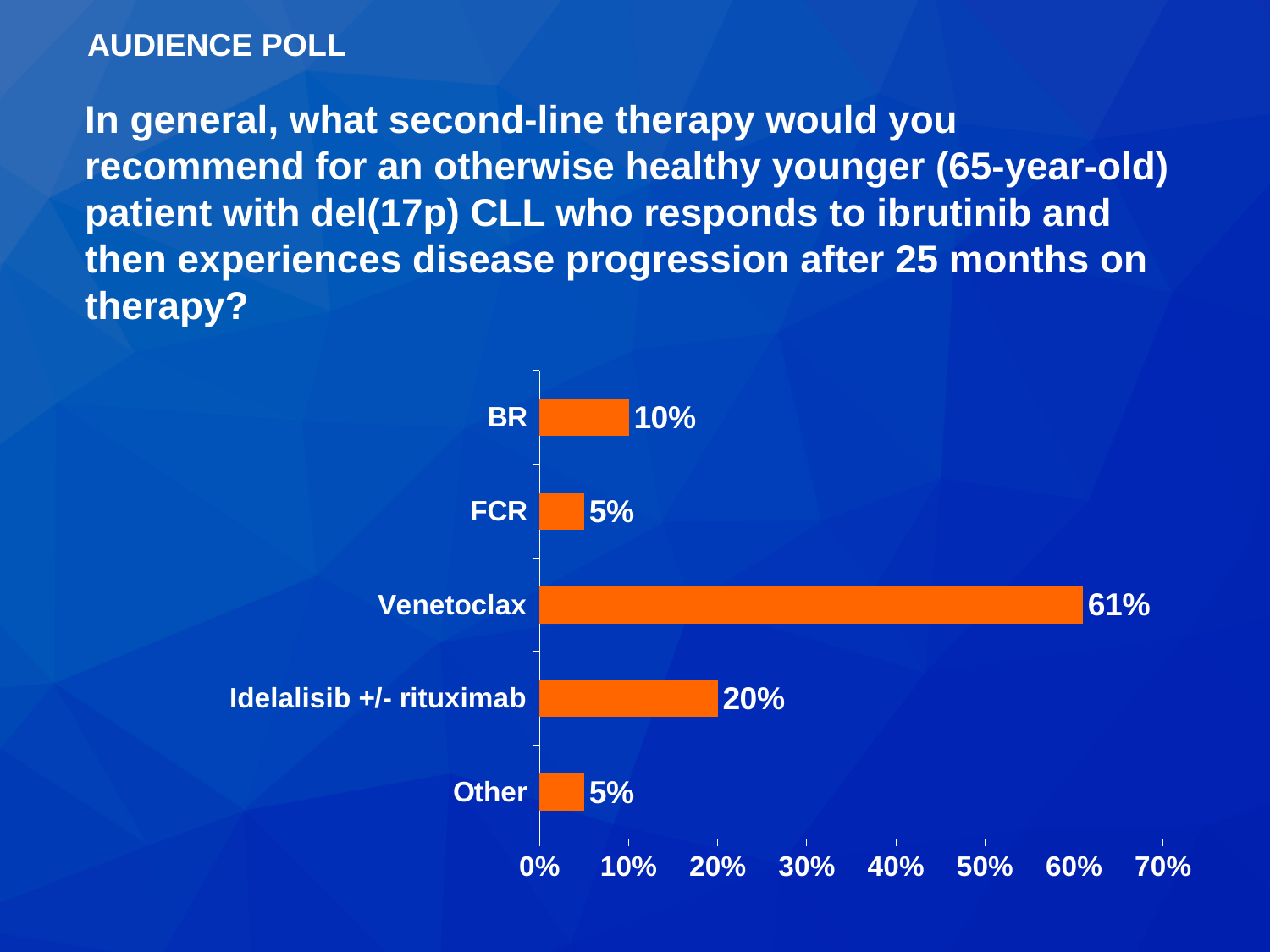

AUDIENCE POLL
In general, what second-line therapy would you recommend for an otherwise healthy younger (65-year-old) patient with del(17p) CLL who responds to ibrutinib and then experiences disease progression after 25 months on therapy?

### Chart

| Category | Series 1 |
|---|---|
| Other | 0.05 |
| Idelalisib +/- rituximab | 0.2 |
| Venetoclax | 0.61 |
| FCR | 0.05 |
| BR | 0.1 |